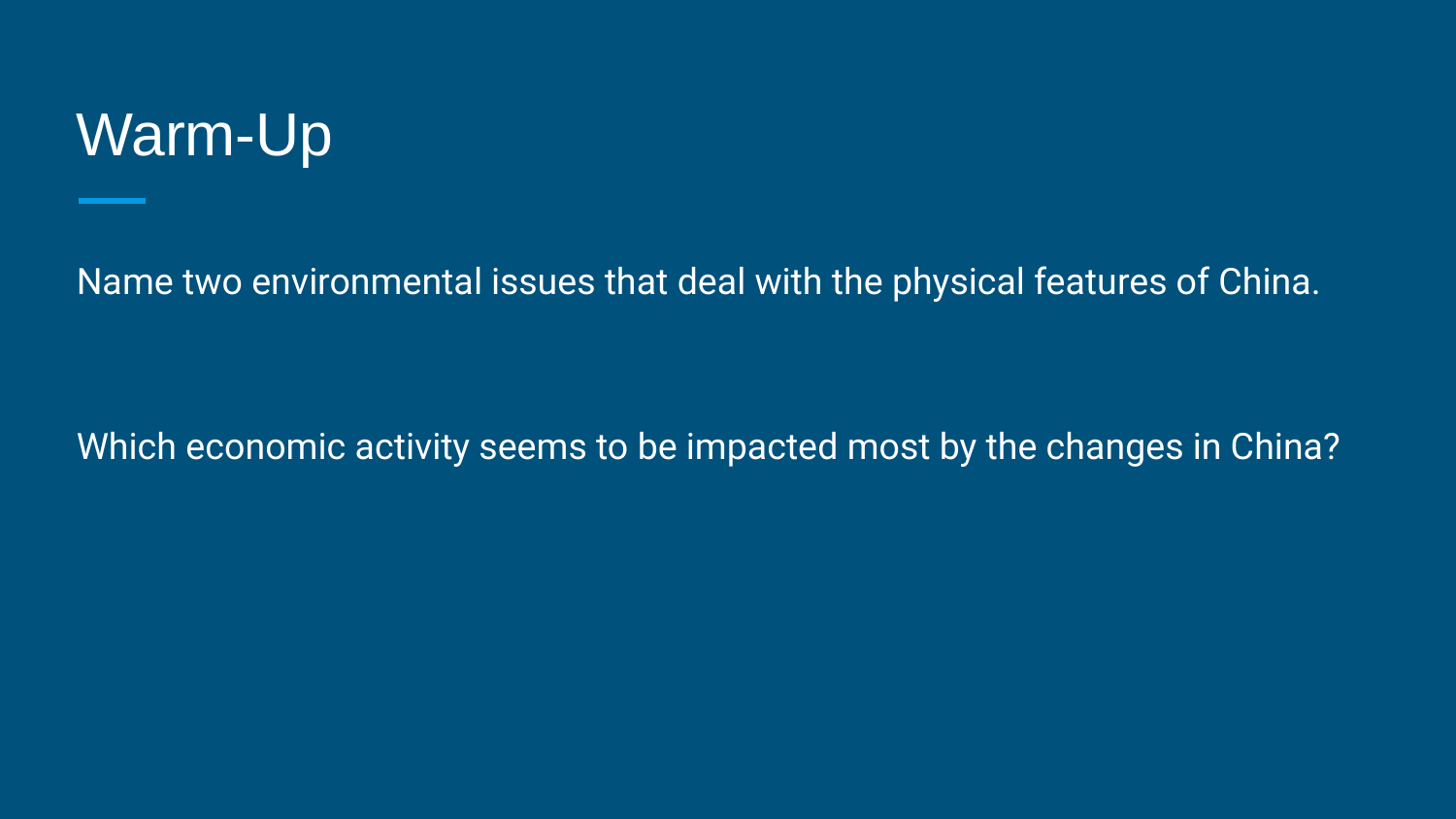

# Warm-Up
Name two environmental issues that deal with the physical features of China.

Which economic activity seems to be impacted most by the changes in China?